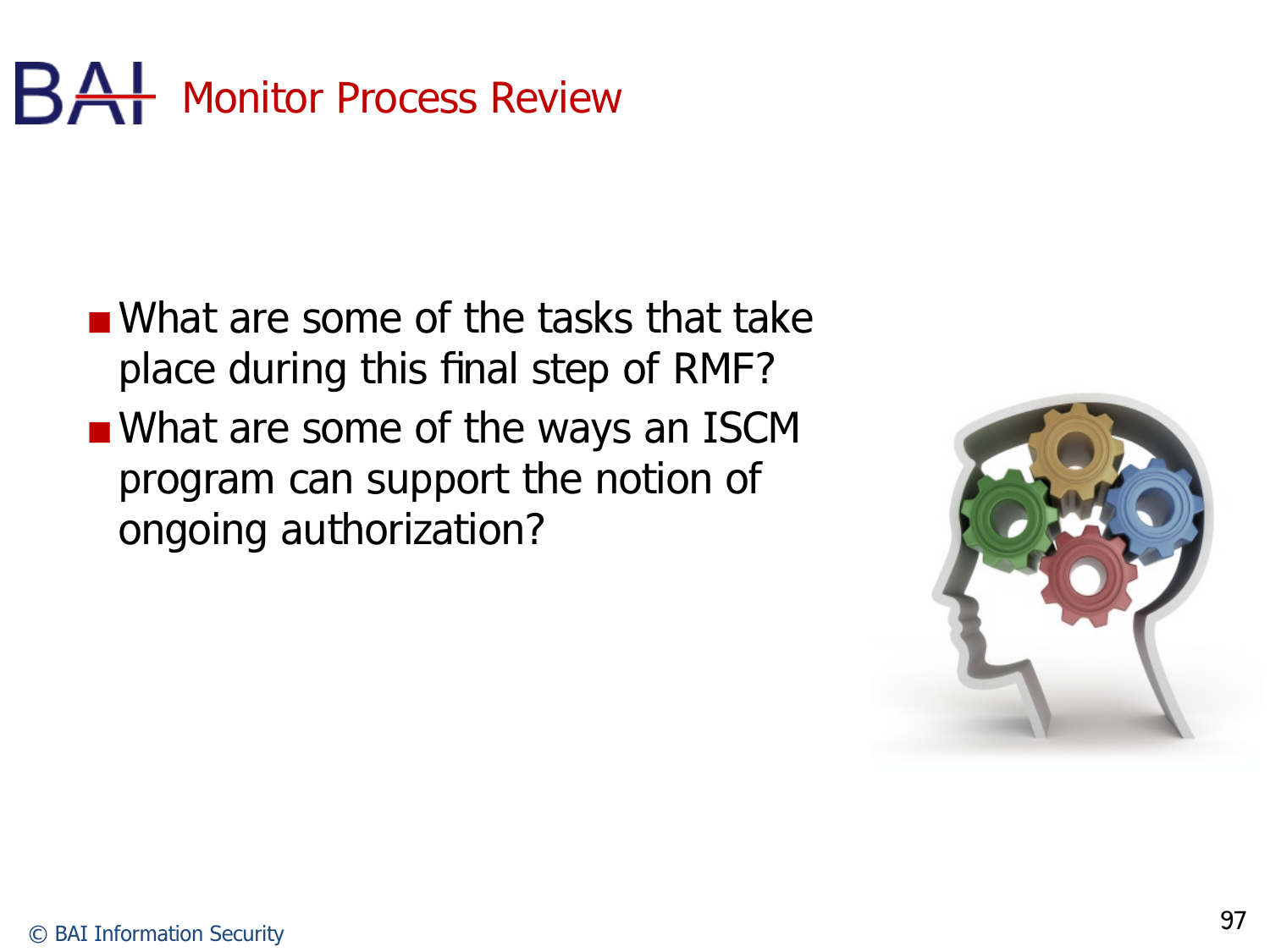

# Monitor Process Review

What are some of the tasks that take place during this final step of RMF?
What are some of the ways an ISCM program can support the notion of ongoing authorization?